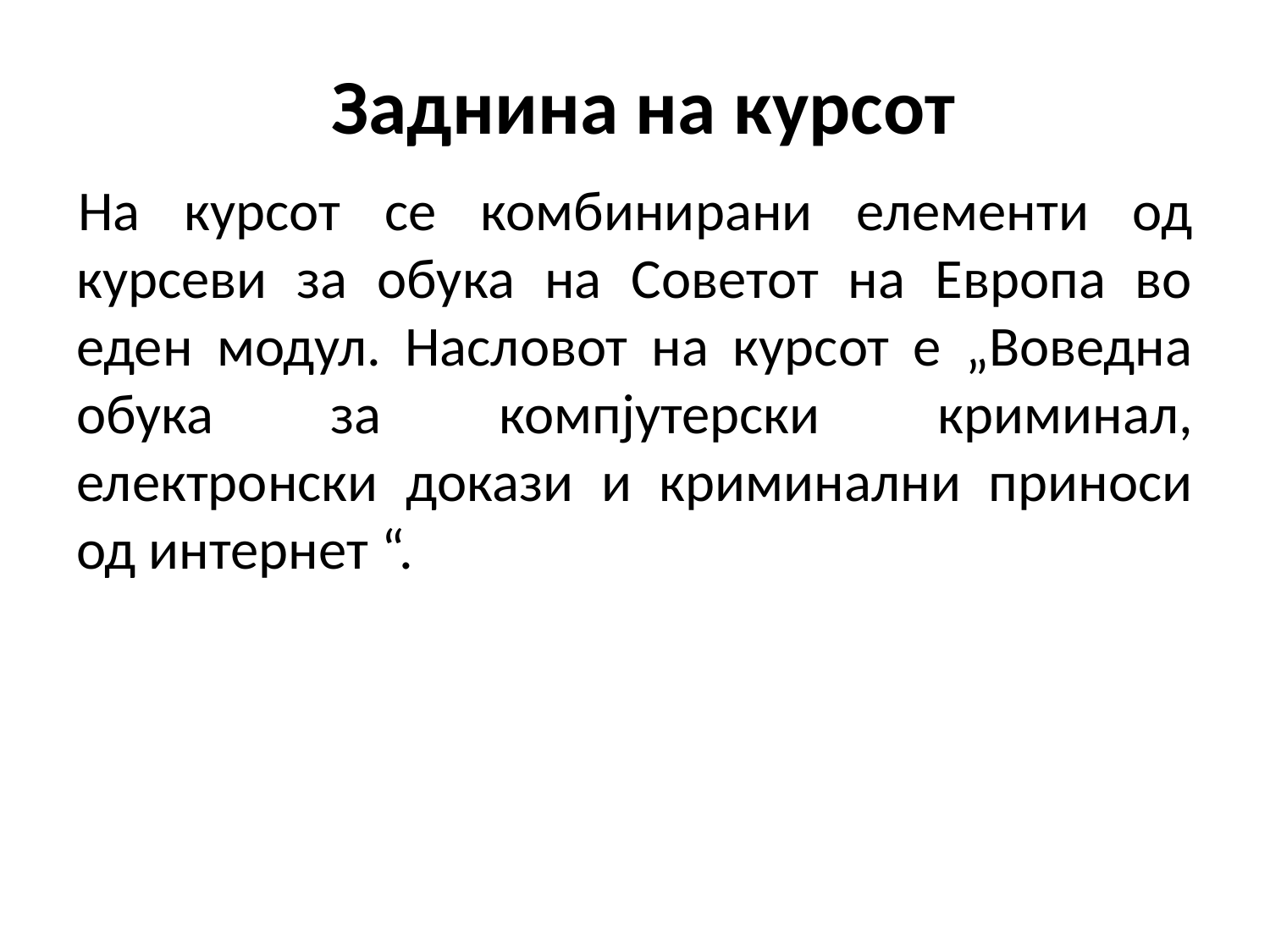

# Заднина на курсот
На курсот се комбинирани елементи од курсеви за обука на Советот на Европа во еден модул. Насловот на курсот е „Воведна oбука за компјутерски криминал, електронски докази и криминални приноси од интернет “.